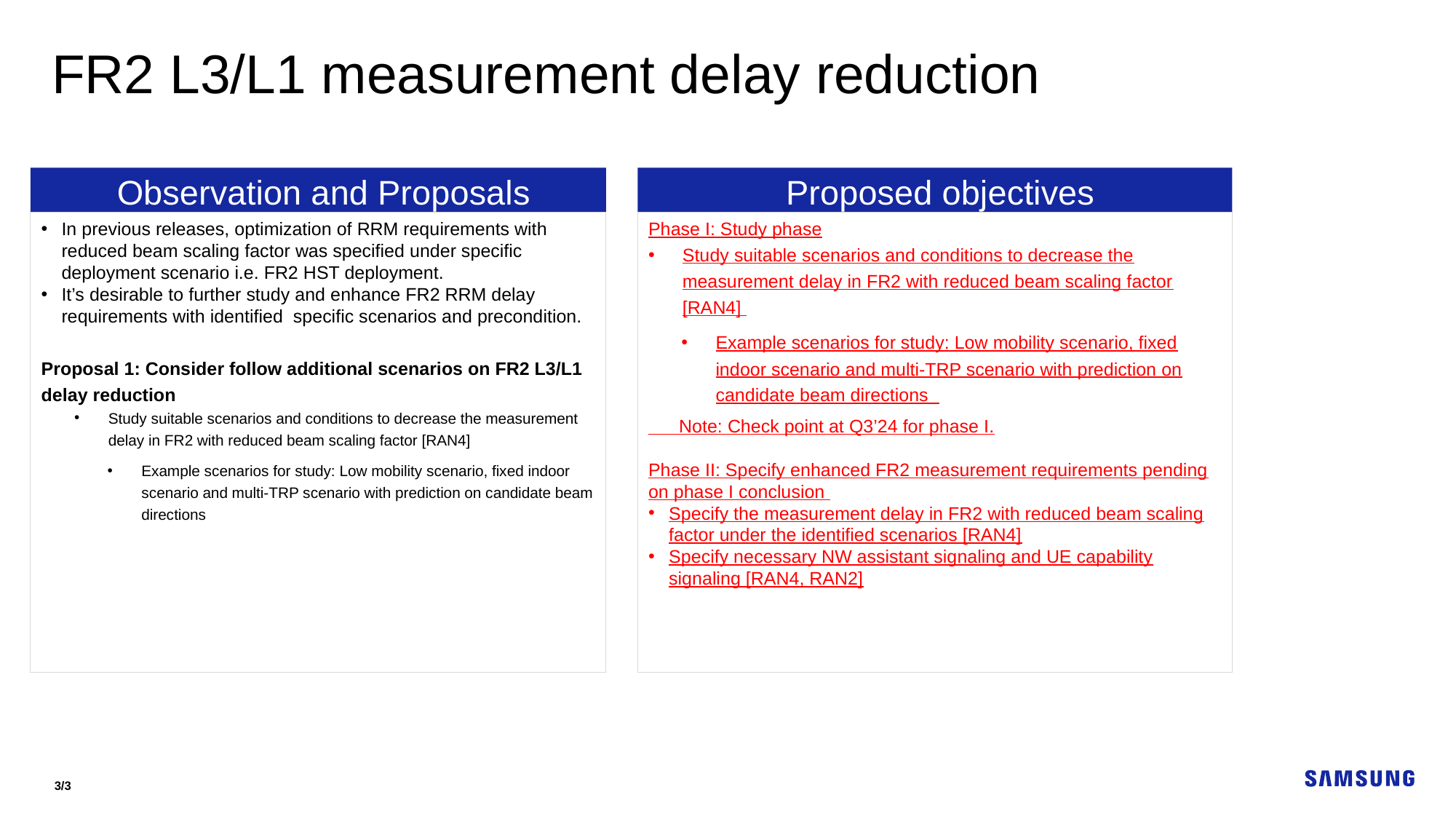

FR2 L3/L1 measurement delay reduction
Proposed objectives
Observation and Proposals
In previous releases, optimization of RRM requirements with reduced beam scaling factor was specified under specific deployment scenario i.e. FR2 HST deployment.
It’s desirable to further study and enhance FR2 RRM delay requirements with identified  specific scenarios and precondition.

Proposal 1: Consider follow additional scenarios on FR2 L3/L1 delay reduction
Study suitable scenarios and conditions to decrease the measurement delay in FR2 with reduced beam scaling factor [RAN4]
Example scenarios for study: Low mobility scenario, fixed indoor scenario and multi-TRP scenario with prediction on candidate beam directions

Phase I: Study phase
Study suitable scenarios and conditions to decrease the measurement delay in FR2 with reduced beam scaling factor [RAN4]
Example scenarios for study: Low mobility scenario, fixed indoor scenario and multi-TRP scenario with prediction on candidate beam directions
      Note: Check point at Q3’24 for phase I.

Phase II: Specify enhanced FR2 measurement requirements pending on phase I conclusion
Specify the measurement delay in FR2 with reduced beam scaling factor under the identified scenarios [RAN4]
Specify necessary NW assistant signaling and UE capability signaling [RAN4, RAN2]

3/3